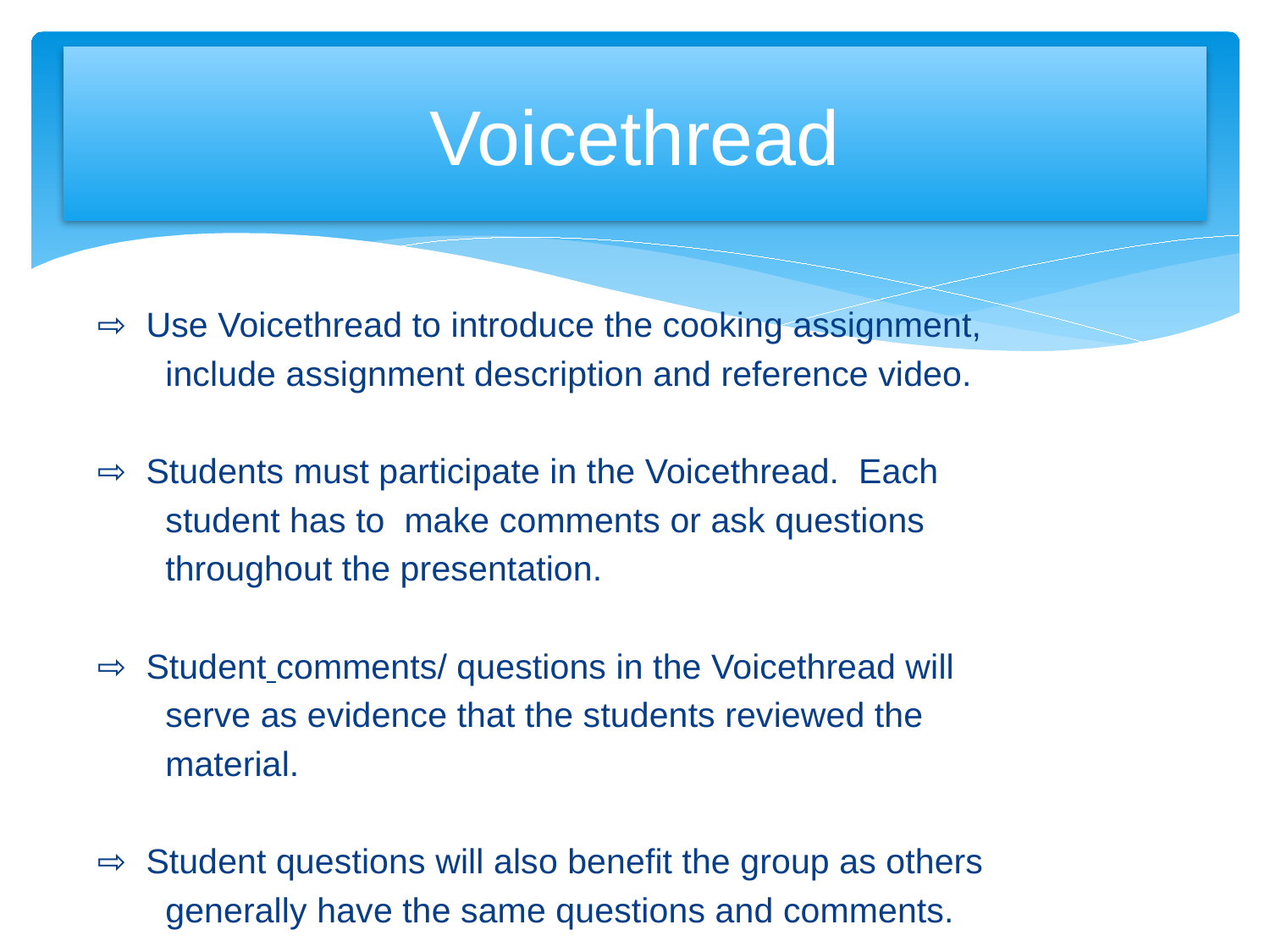

# Voicethread
⇨  Use Voicethread to introduce the cooking assignment,
       include assignment description and reference video.

⇨  Students must participate in the Voicethread.  Each
       student has to  make comments or ask questions
       throughout the presentation.

⇨  Student comments/ questions in the Voicethread will
       serve as evidence that the students reviewed the
       material.

⇨  Student questions will also benefit the group as others
       generally have the same questions and comments.